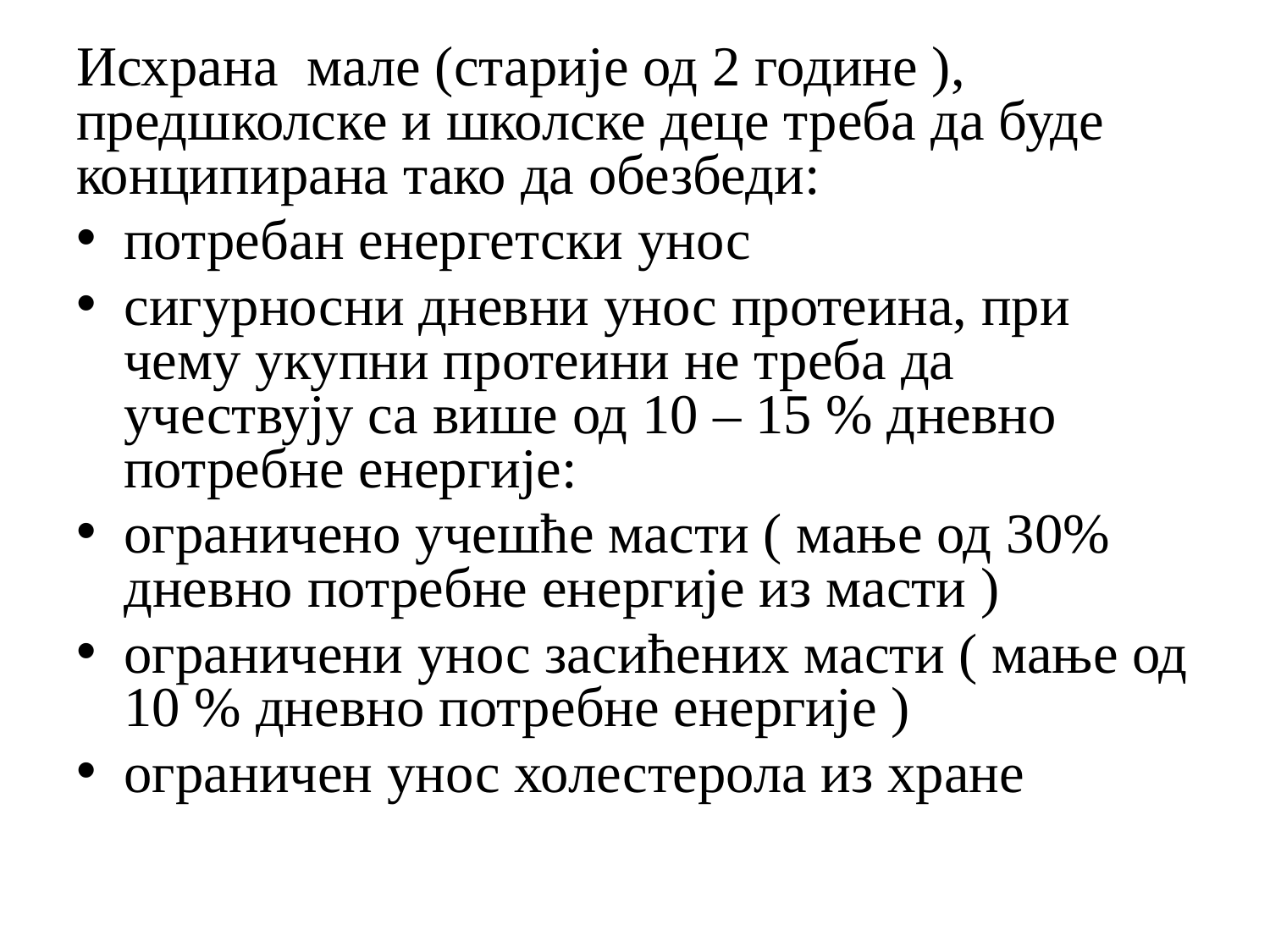

Исхрана  мале (старије од 2 године ), предшколске и школске деце треба да буде конципирана тако да обезбеди:
потребан енергетски унос
сигурносни дневни унос протеина, при чему укупни протеини не треба да учествују са више од 10 – 15 % дневно потребне енергије:
ограничено учешће масти ( мање од 30% дневно потребне енергије из масти )
ограничени унос засићених масти ( мање од 10 % дневно потребне енергије )
ограничен унос холестерола из хране